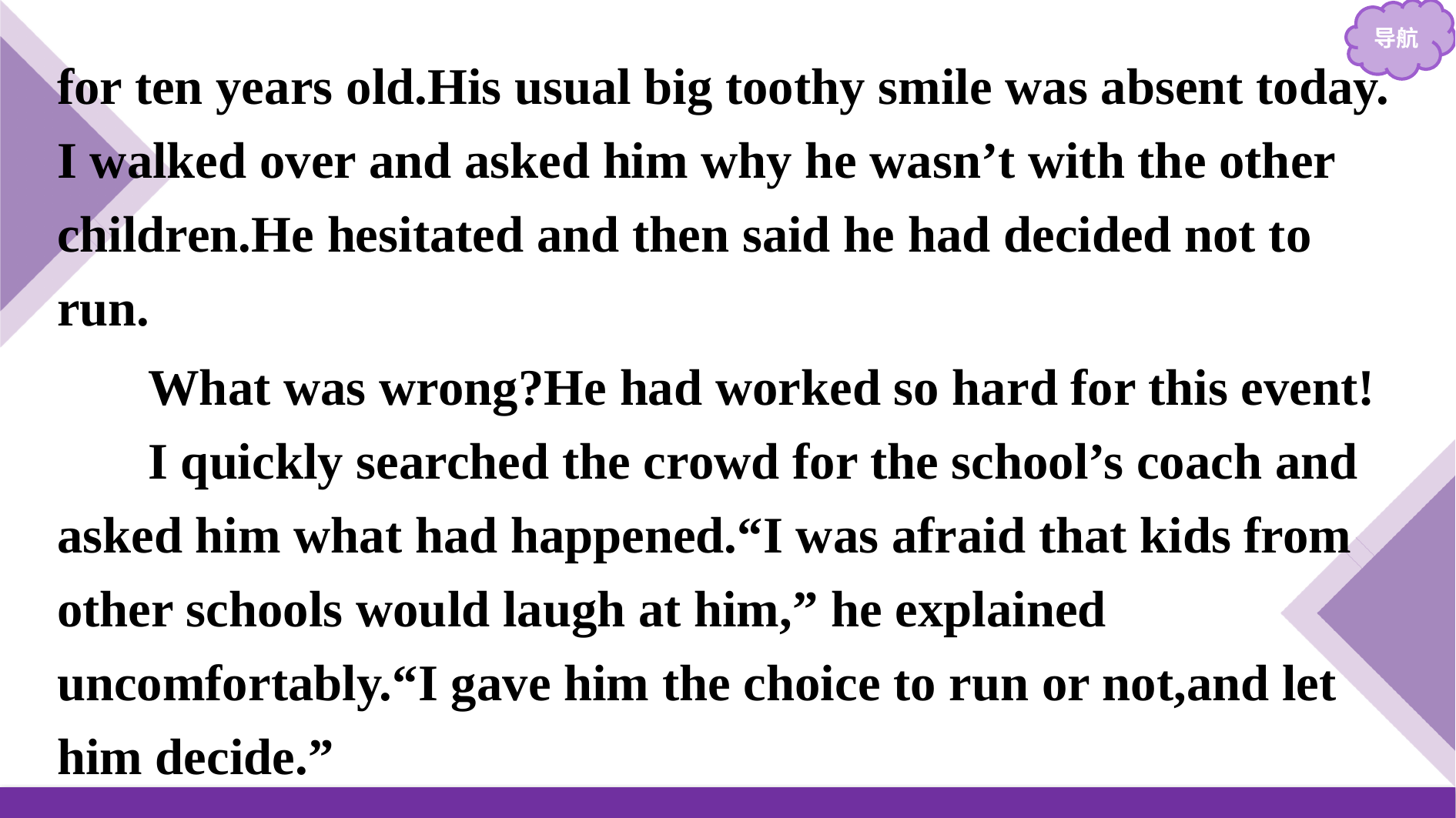

for ten years old.His usual big toothy smile was absent today. I walked over and asked him why he wasn’t with the other children.He hesitated and then said he had decided not to run.
What was wrong?He had worked so hard for this event!
I quickly searched the crowd for the school’s coach and asked him what had happened.“I was afraid that kids from other schools would laugh at him,” he explained uncomfortably.“I gave him the choice to run or not,and let him decide.”